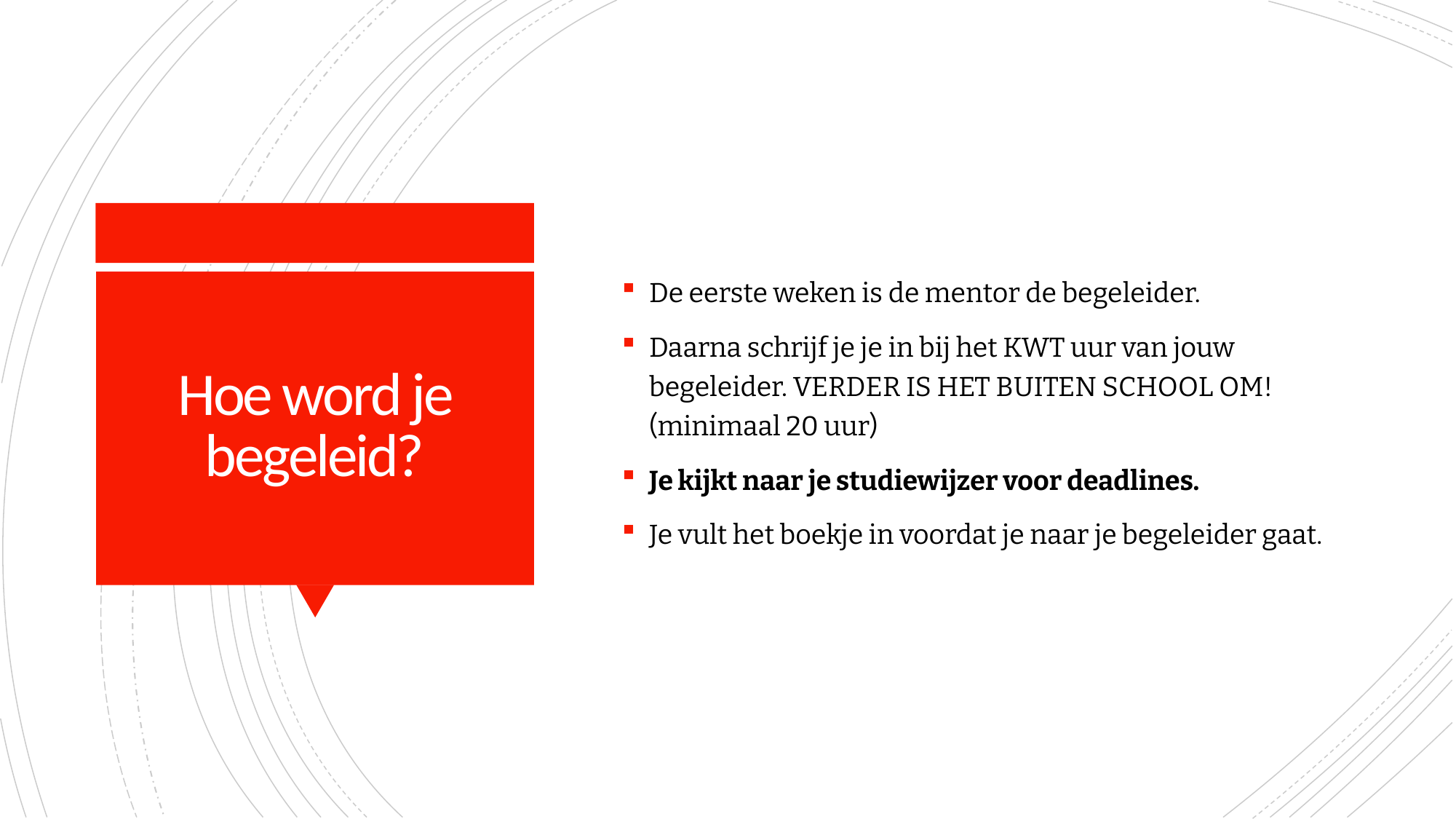

De eerste weken is de mentor de begeleider.
Daarna schrijf je je in bij het KWT uur van jouw begeleider. VERDER IS HET BUITEN SCHOOL OM! (minimaal 20 uur)
Je kijkt naar je studiewijzer voor deadlines.
Je vult het boekje in voordat je naar je begeleider gaat.
# Hoe word je begeleid?